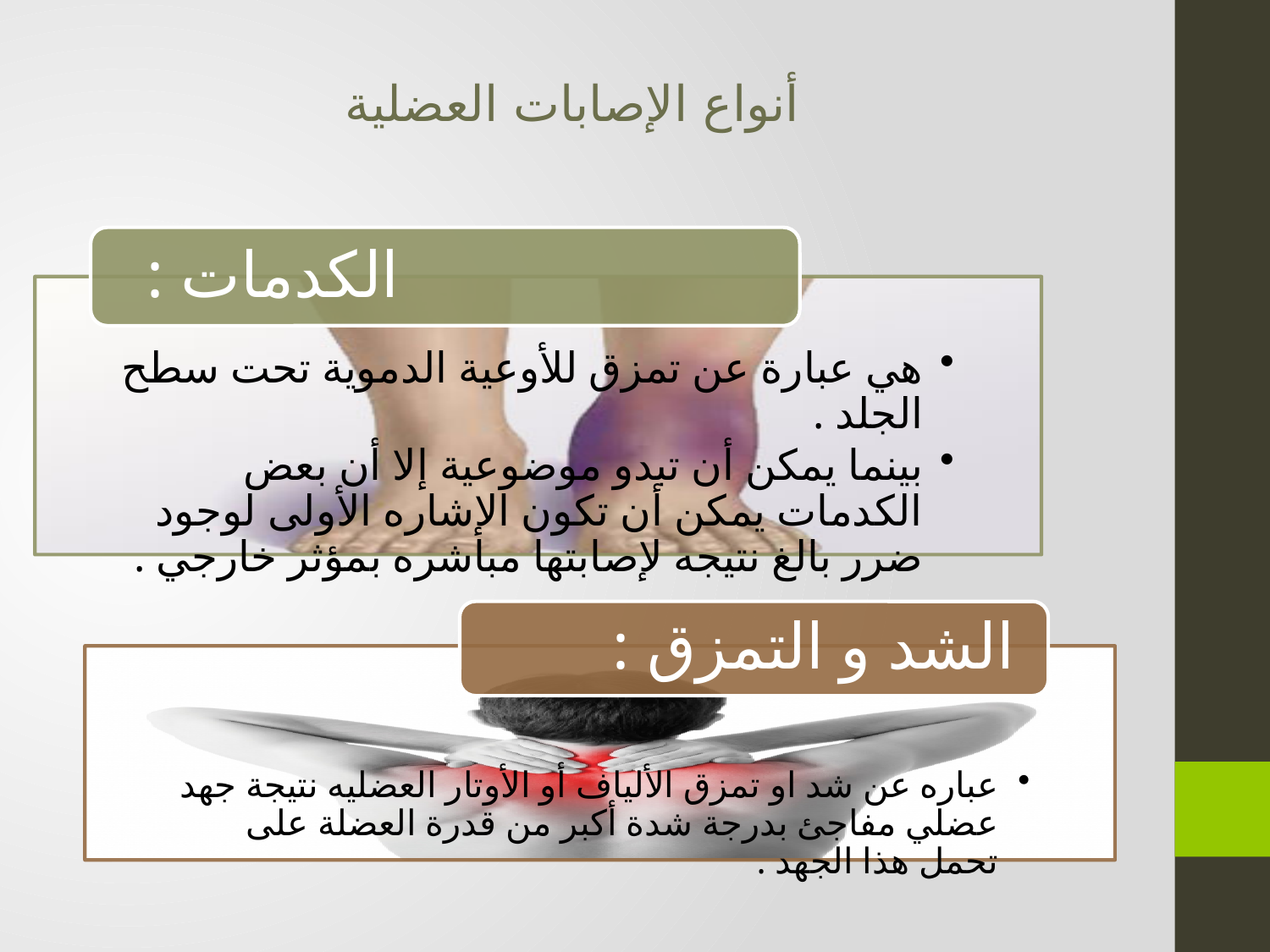

أنواع الإصابات العضلية
هي عبارة عن تمزق للأوعية الدموية تحت سطح الجلد .
بينما يمكن أن تبدو موضوعية إلا أن بعض الكدمات يمكن أن تكون الإشاره الأولى لوجود ضرر بالغ نتيجه لإصابتها مباشره بمؤثر خارجي .
الكدمات :
عباره عن شد او تمزق الألياف أو الأوتار العضليه نتيجة جهد عضلي مفاجئ بدرجة شدة أكبر من قدرة العضلة على تحمل هذا الجهد .
الشد و التمزق :